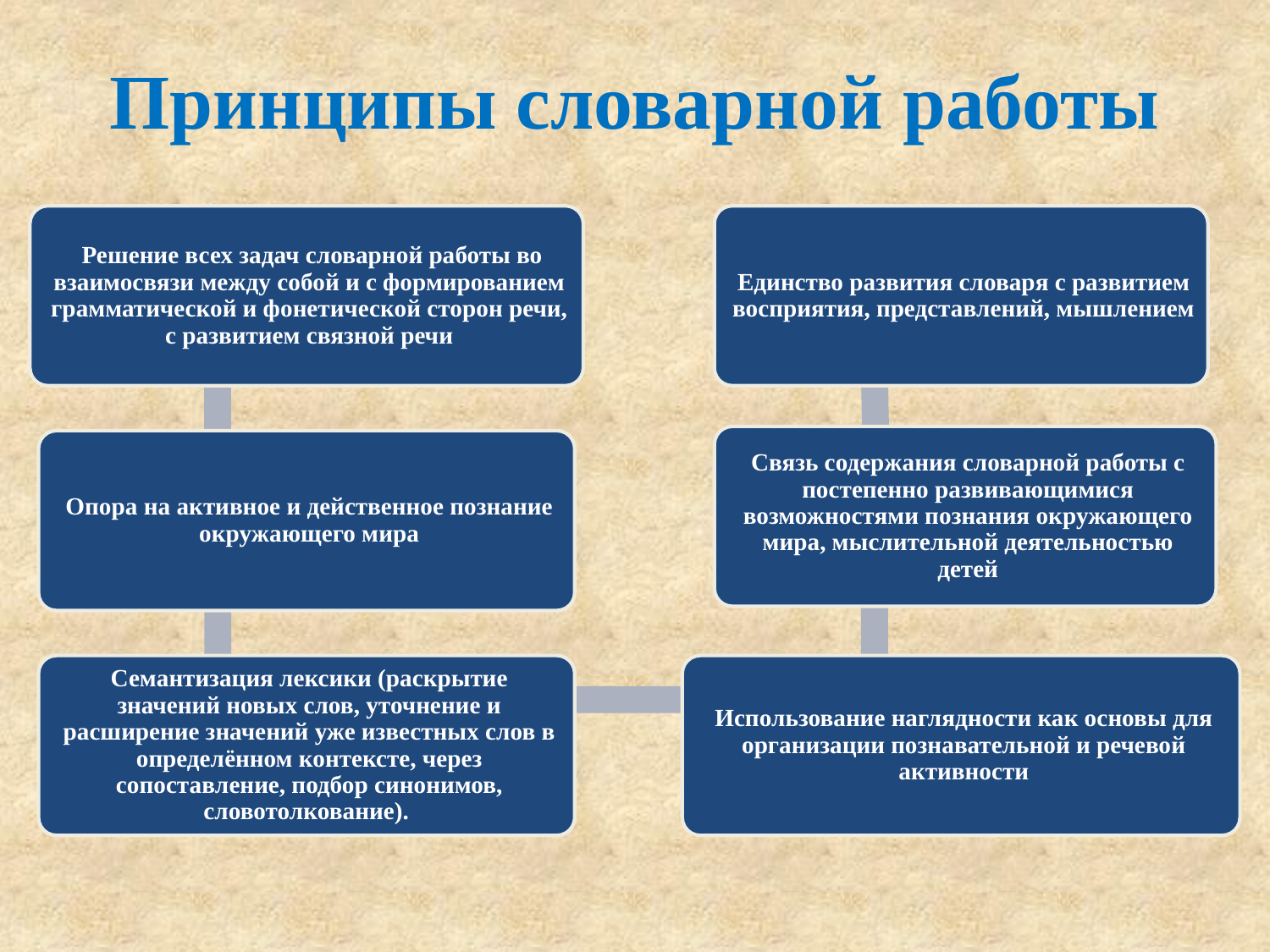

# Принципы словарной работы
 Решение всех задач словарной работы во взаимосвязи между собой и с формированием грамматической и фонетической сторон речи, с развитием связной речи
Опора на активное и действенное познание окружающего мира
Семантизация лексики (раскрытие значений новых слов, уточнение и расширение значений уже известных слов в определённом контексте, через сопоставление, подбор синонимов, словотолкование).
Использование наглядности как основы для организации познавательной и речевой активности
Связь содержания словарной работы с постепенно развивающимися возможностями познания окружающего мира, мыслительной деятельностью детей
Единство развития словаря с развитием восприятия, представлений, мышлением